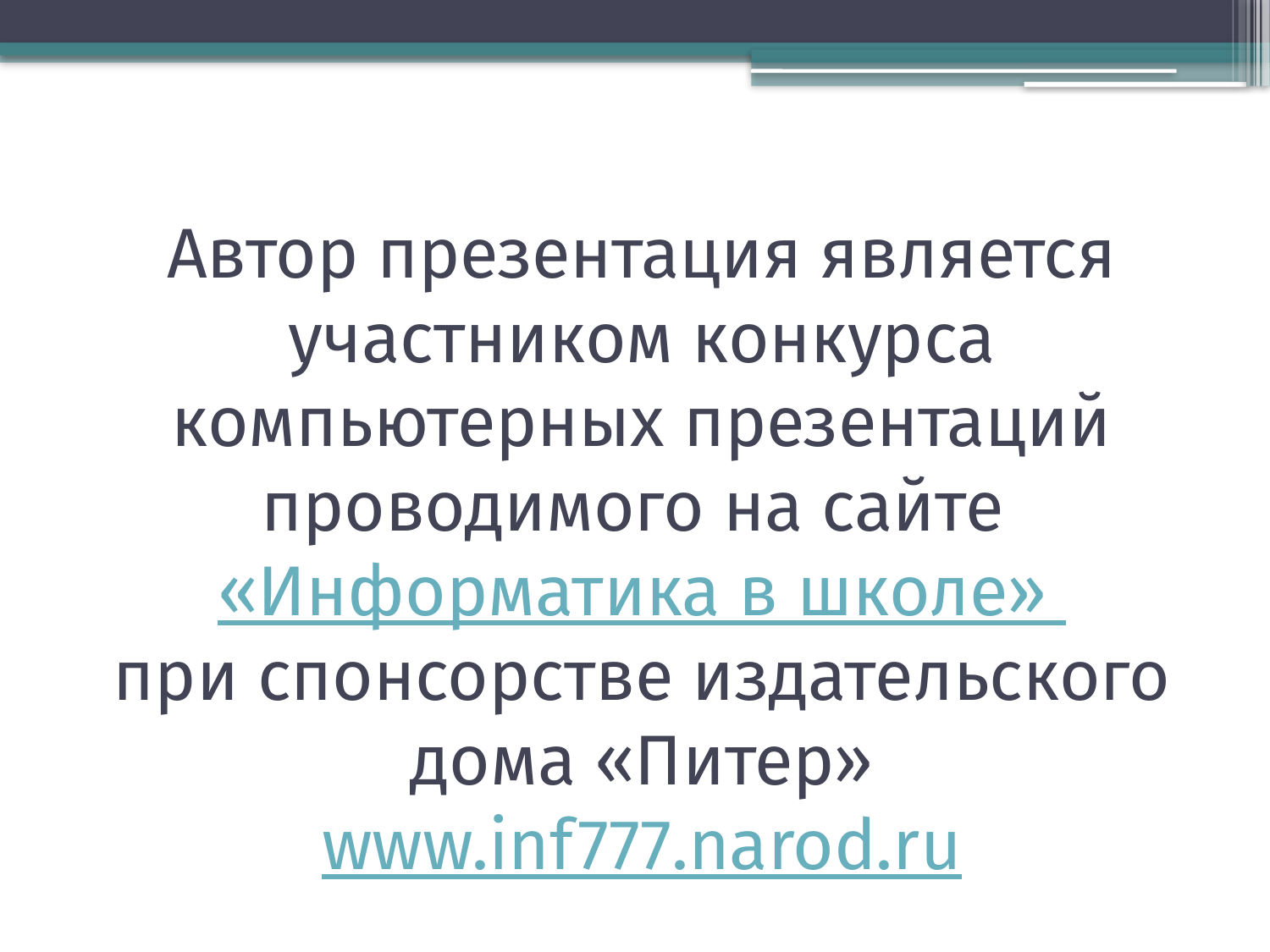

# Автор презентация является участником конкурса компьютерных презентаций проводимого на сайте «Информатика в школе» при спонсорстве издательского дома «Питер» www.inf777.narod.ru